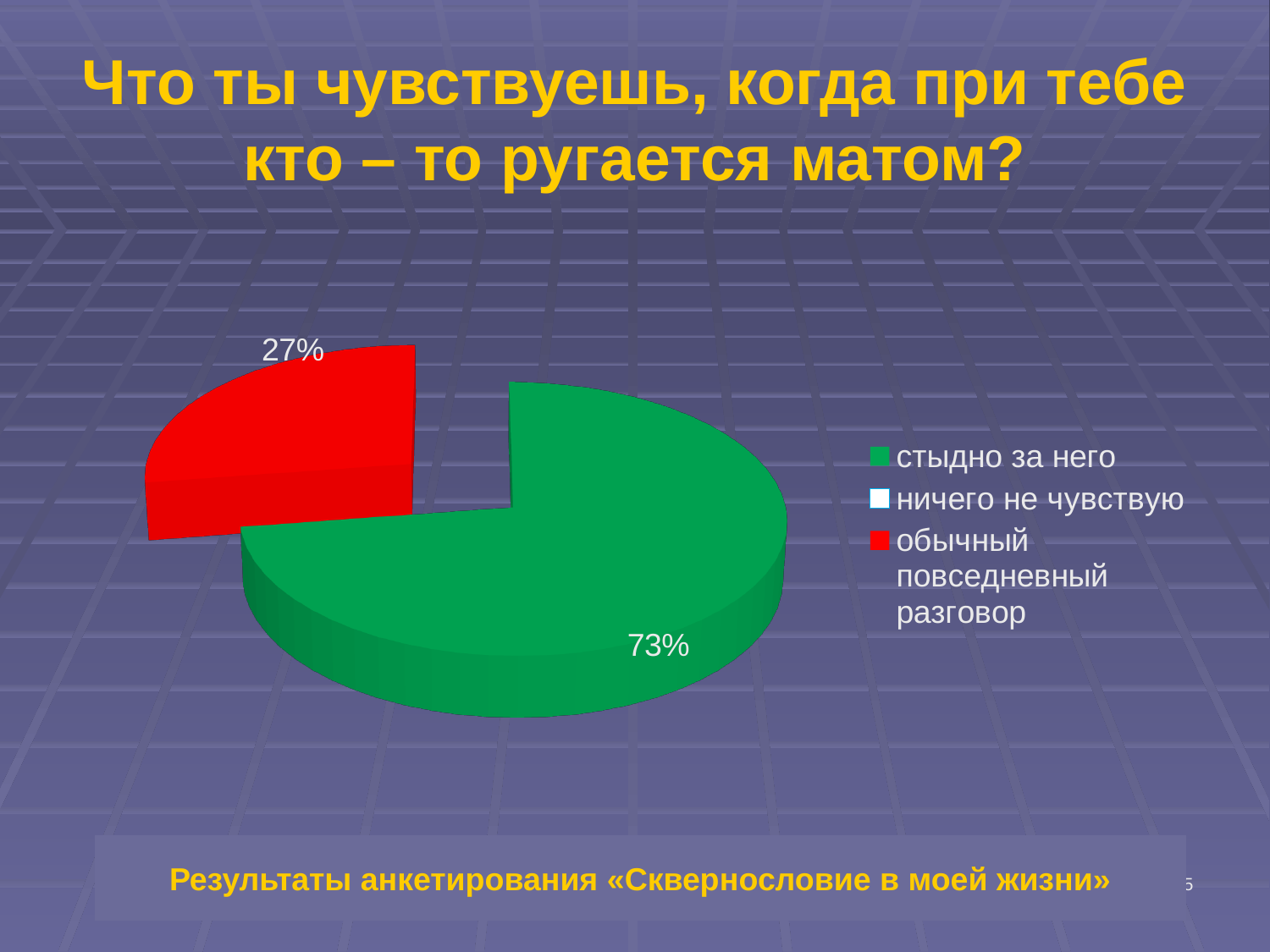

# Что ты чувствуешь, когда при тебе кто – то ругается матом?

[unsupported chart]

Результаты анкетирования «Сквернословие в моей жизни»
25